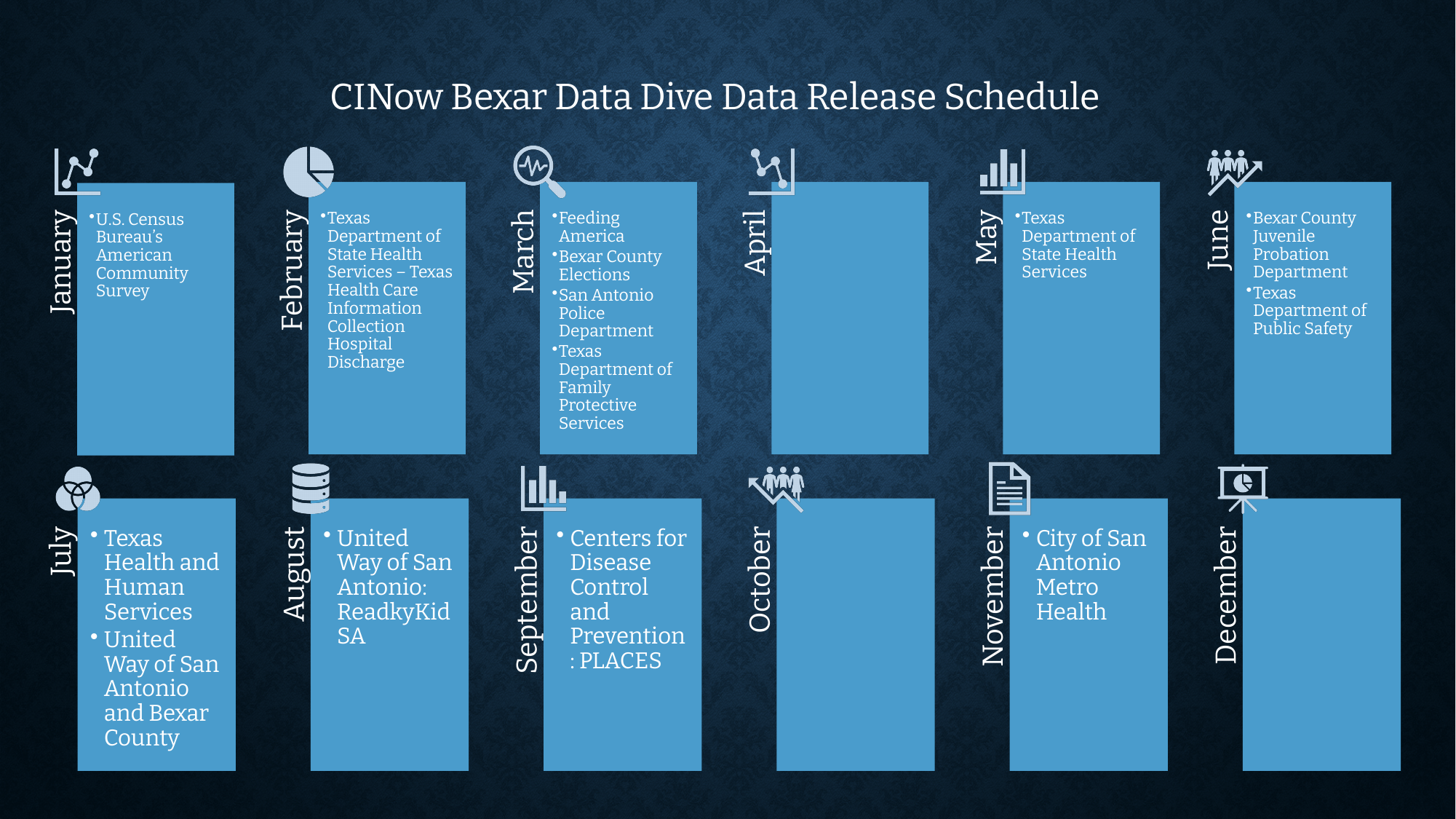

CINow Bexar Data Dive Data Release Schedule
January
U.S. Census Bureau’s American Community Survey
February
Texas Department of State Health Services – Texas Health Care Information Collection Hospital Discharge
March
Feeding America
Bexar County Elections
San Antonio Police Department
Texas Department of Family Protective Services
April
May
Texas Department of State Health Services
June
Bexar County Juvenile Probation Department
Texas Department of Public Safety
July
Texas Health and Human Services
United Way of San Antonio and Bexar County
August
United Way of San Antonio: ReadkyKidSA
September
Centers for Disease Control and Prevention: PLACES
October
November
City of San Antonio Metro Health
December